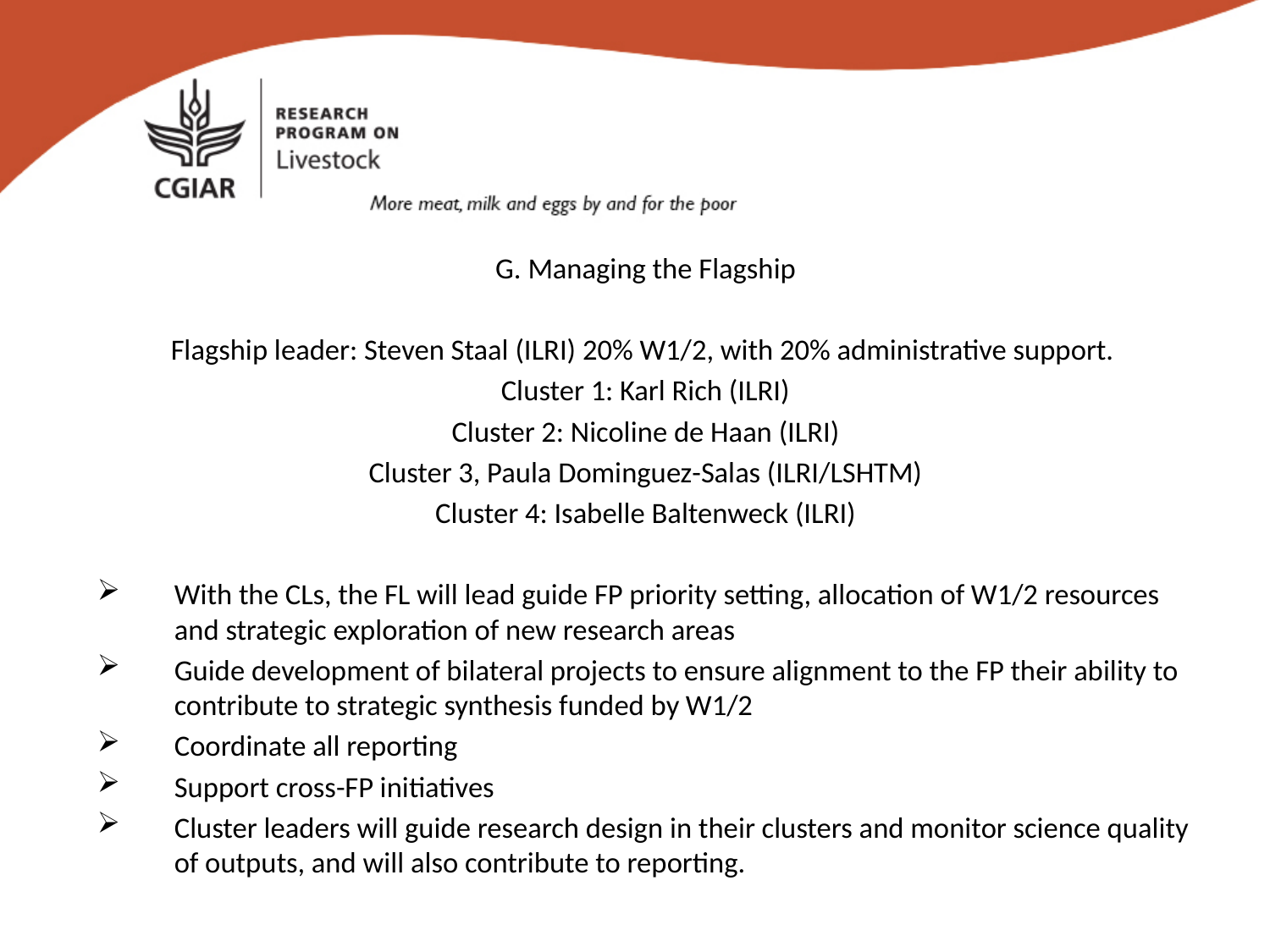

G. Managing the Flagship

Flagship leader: Steven Staal (ILRI) 20% W1/2, with 20% administrative support.
Cluster 1: Karl Rich (ILRI)
Cluster 2: Nicoline de Haan (ILRI)
Cluster 3, Paula Dominguez-Salas (ILRI/LSHTM)
Cluster 4: Isabelle Baltenweck (ILRI)

With the CLs, the FL will lead guide FP priority setting, allocation of W1/2 resources and strategic exploration of new research areas
Guide development of bilateral projects to ensure alignment to the FP their ability to contribute to strategic synthesis funded by W1/2
Coordinate all reporting
Support cross-FP initiatives
Cluster leaders will guide research design in their clusters and monitor science quality of outputs, and will also contribute to reporting.